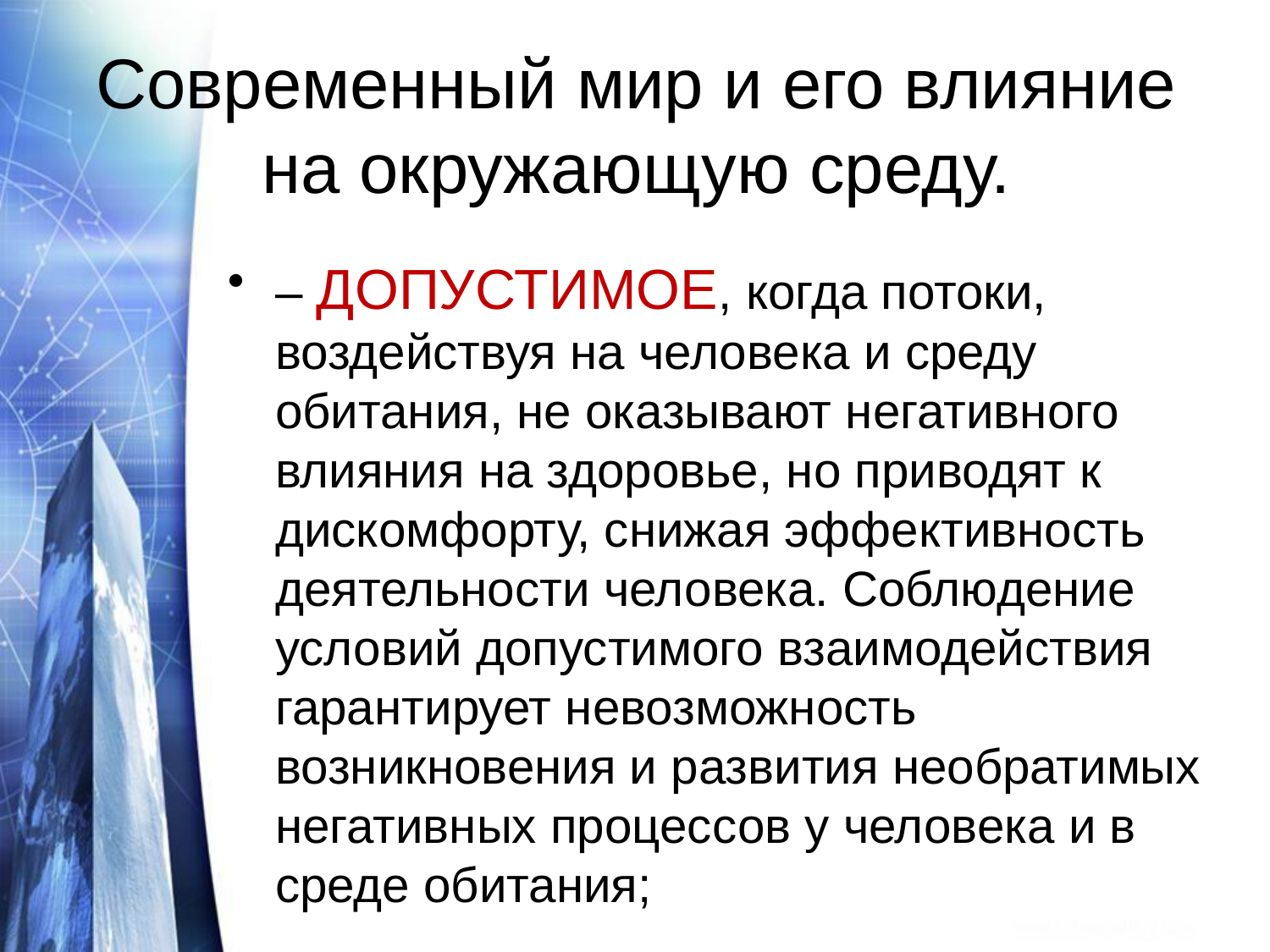

# Современный мир и его влияние на окружающую среду.
– ДОПУСТИМОЕ, когда потоки, воздействуя на человека и среду обитания, не оказывают негативного влияния на здоровье, но приводят к дискомфорту, снижая эффективность деятельности человека. Соблюдение условий допустимого взаимодействия гарантирует невозможность возникновения и развития необратимых негативных процессов у человека и в среде обитания;